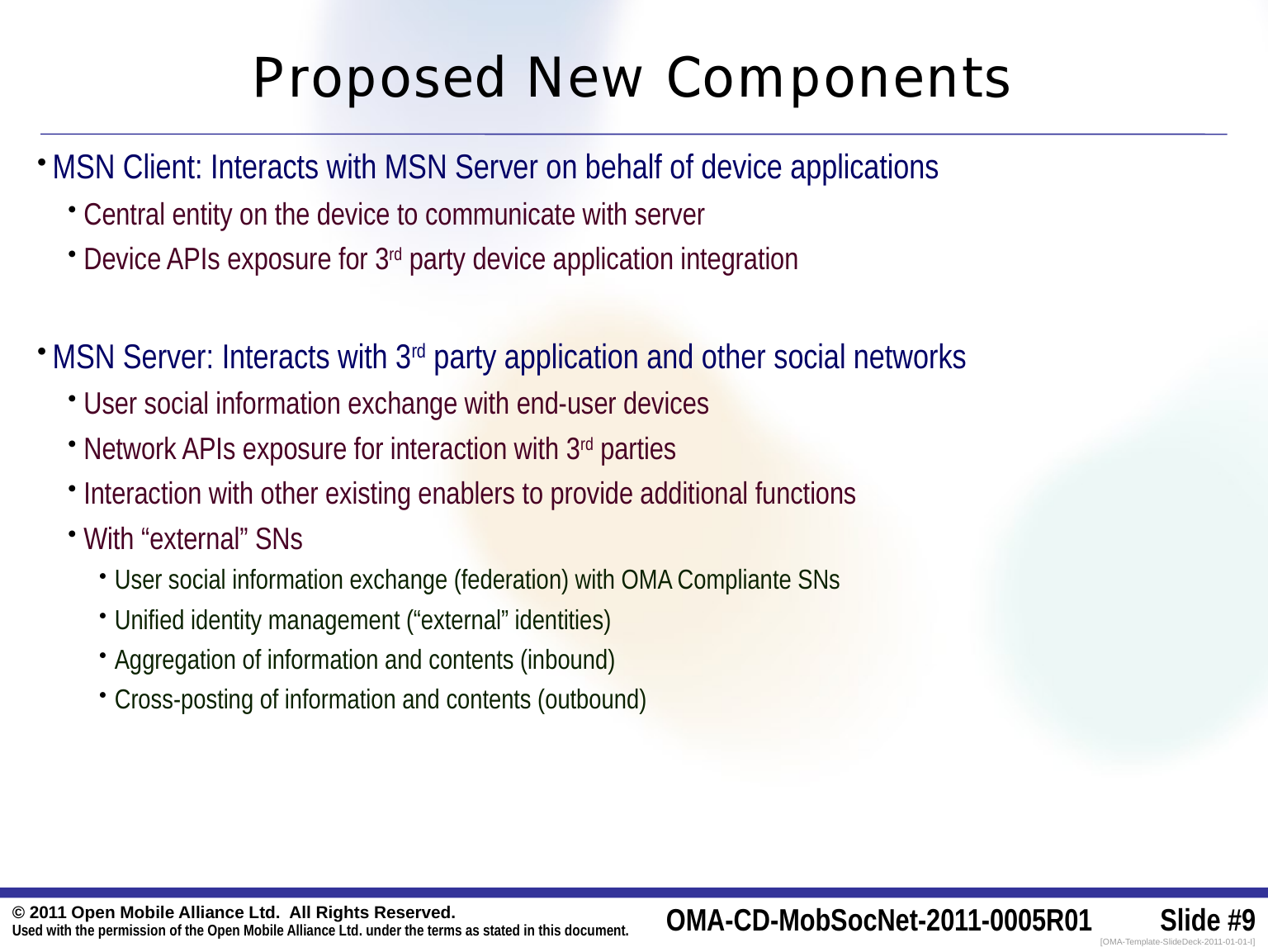

# Proposed New Components
MSN Client: Interacts with MSN Server on behalf of device applications
Central entity on the device to communicate with server
Device APIs exposure for 3rd party device application integration

MSN Server: Interacts with 3rd party application and other social networks
User social information exchange with end-user devices
Network APIs exposure for interaction with 3rd parties
Interaction with other existing enablers to provide additional functions
With “external” SNs
User social information exchange (federation) with OMA Compliante SNs
Unified identity management (“external” identities)
Aggregation of information and contents (inbound)
Cross-posting of information and contents (outbound)